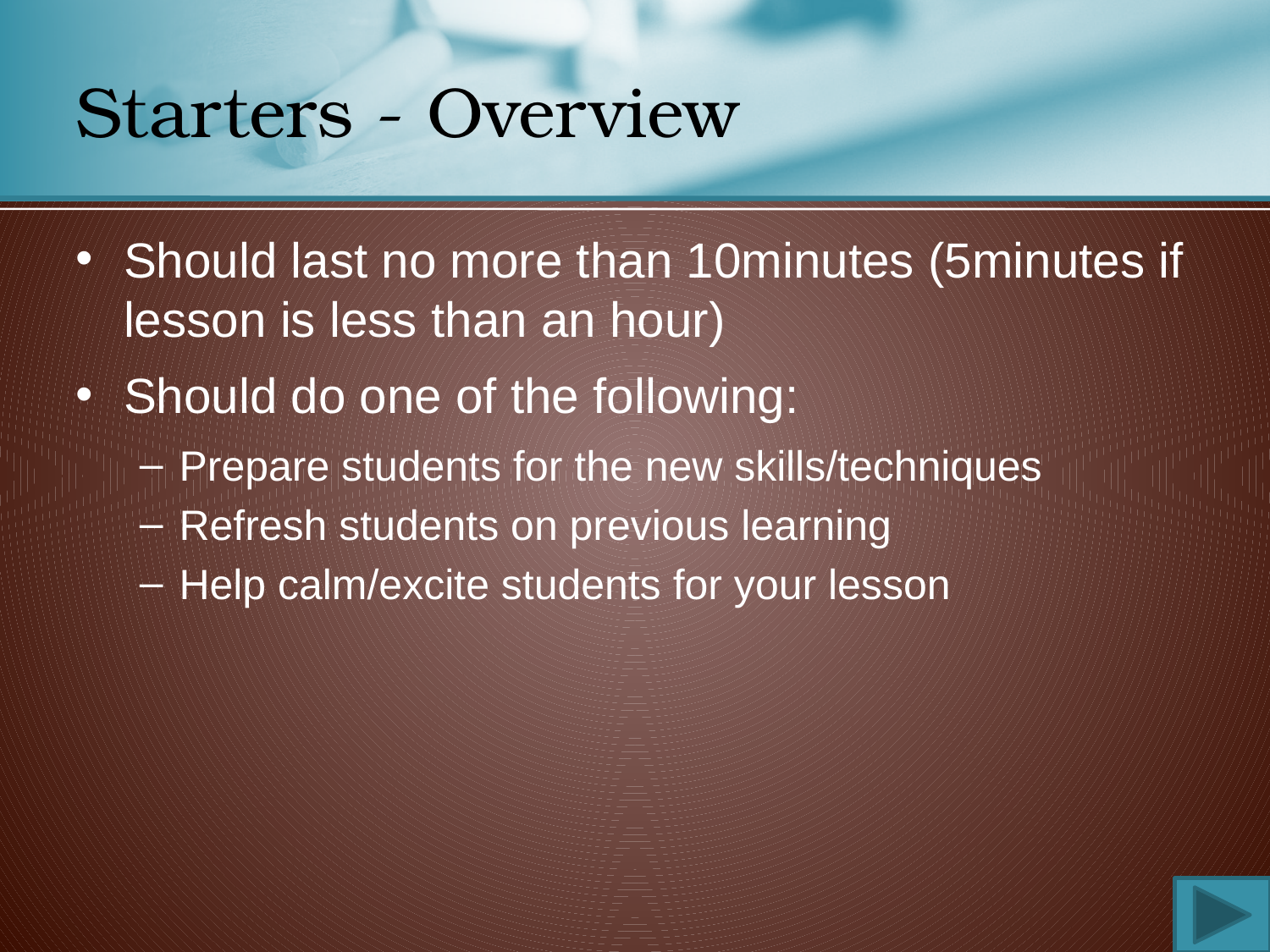

# Starters - Overview
Should last no more than 10minutes (5minutes if lesson is less than an hour)
Should do one of the following:
Prepare students for the new skills/techniques
Refresh students on previous learning
Help calm/excite students for your lesson